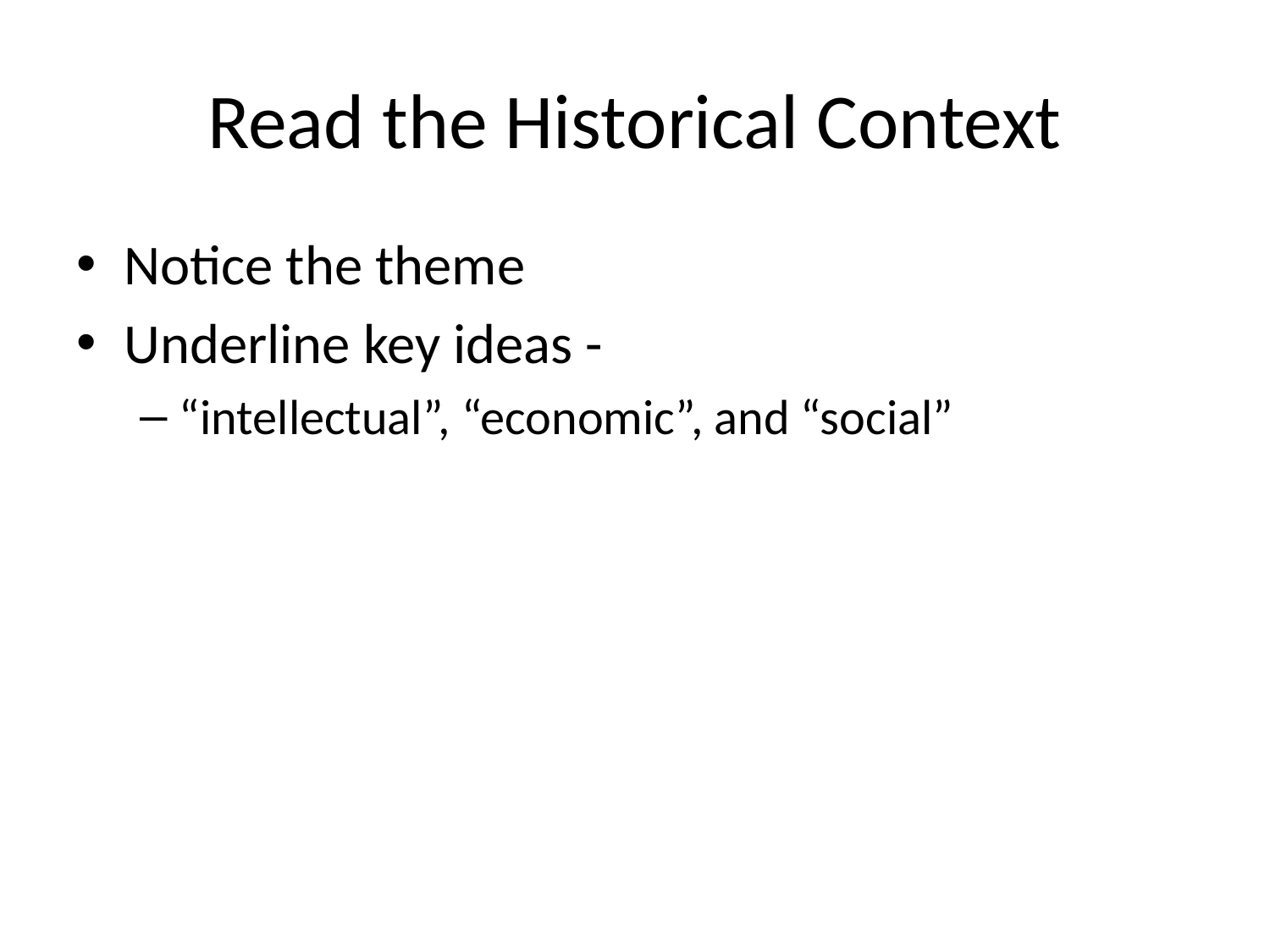

# Read the Historical Context
Notice the theme
Underline key ideas -
“intellectual”, “economic”, and “social”